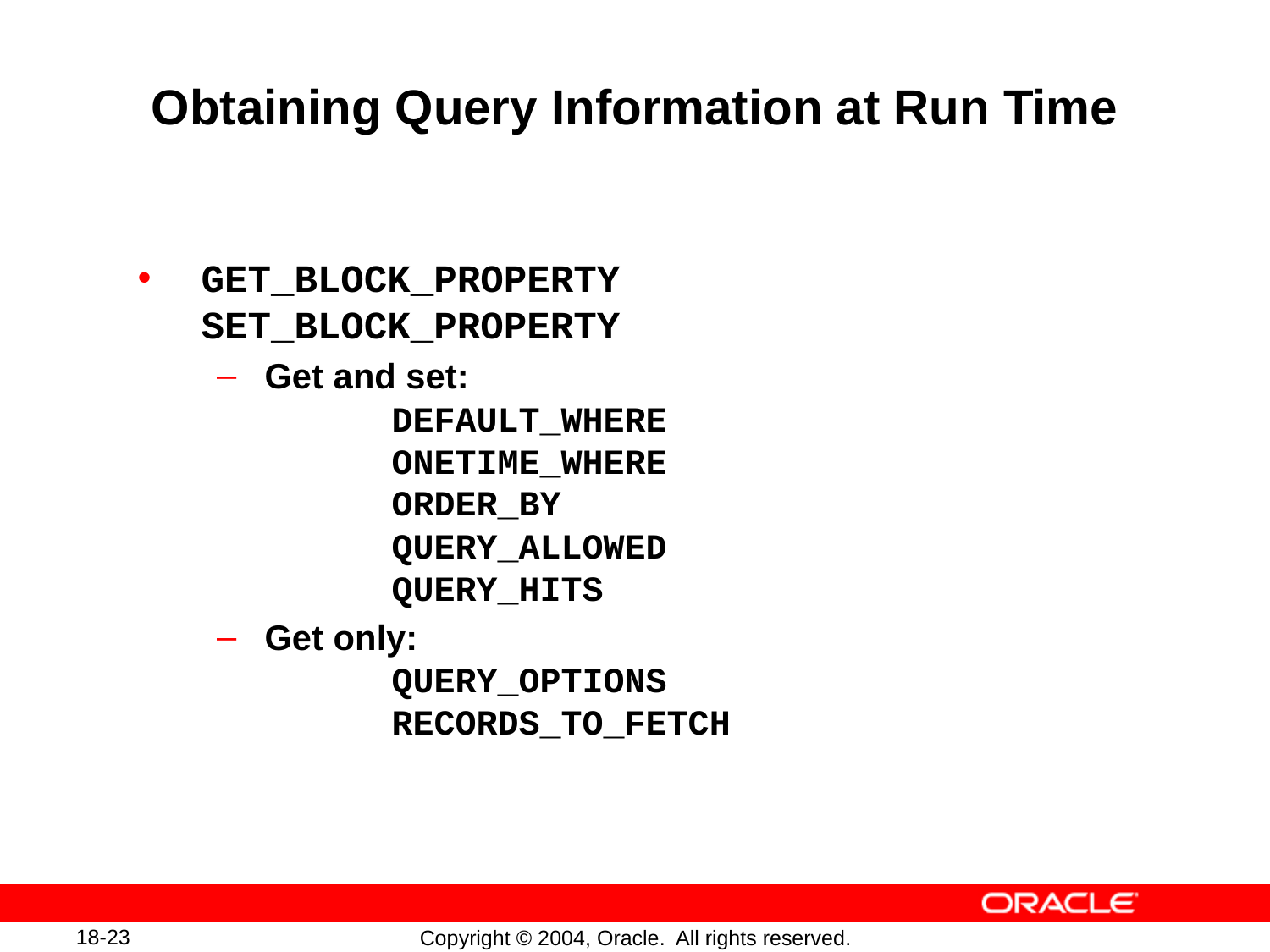

# Obtaining Query Information at Run Time
GET_BLOCK_PROPERTY
SET_BLOCK_PROPERTY
Get and set:
 	DEFAULT_WHERE
	ONETIME_WHERE
	ORDER_BY
	QUERY_ALLOWED
	QUERY_HITS
Get only:
	QUERY_OPTIONS
	RECORDS_TO_FETCH